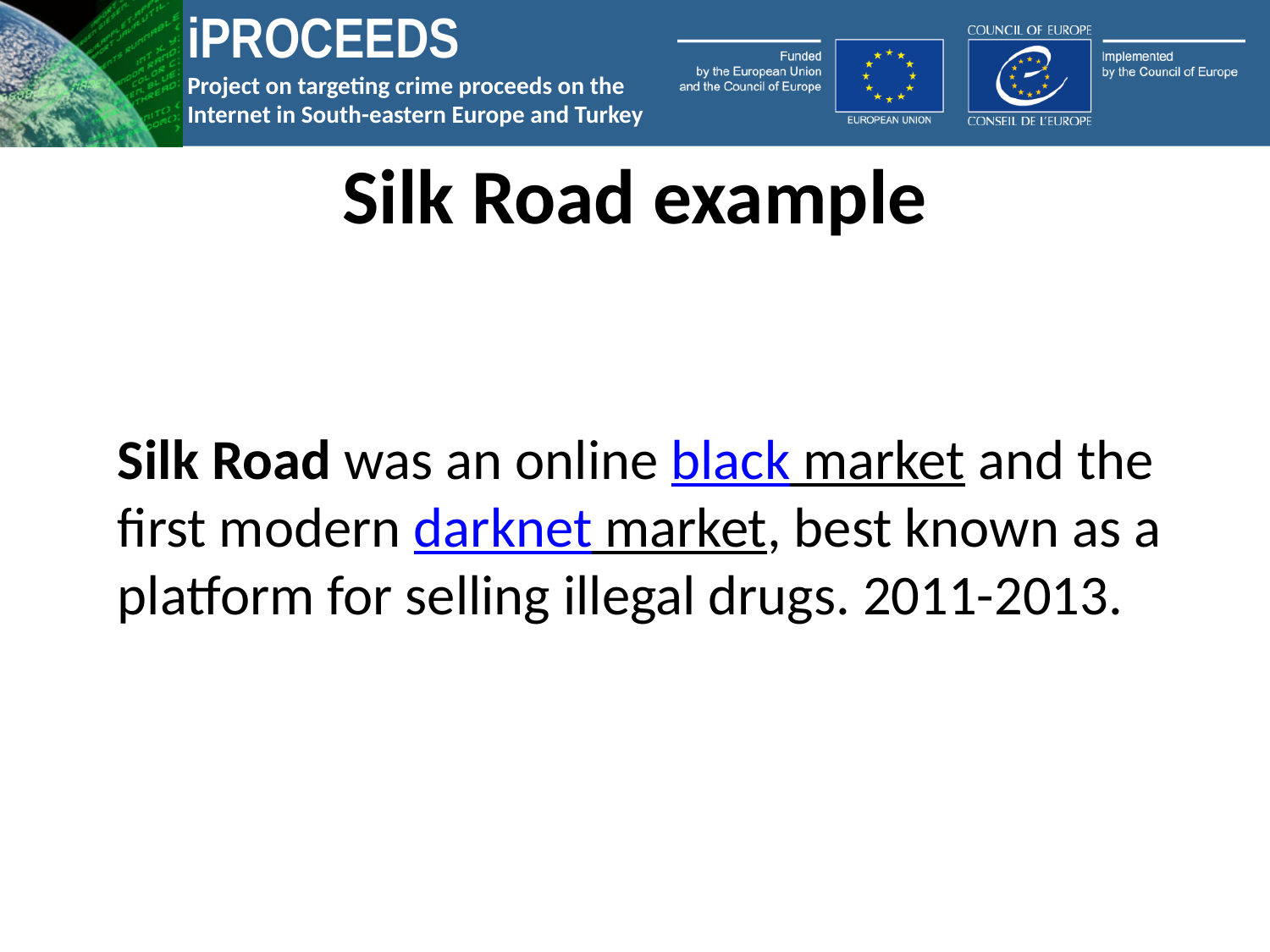

# Silk Road example

Silk Road was an online black market and the first modern darknet market, best known as a platform for selling illegal drugs. 2011-2013.